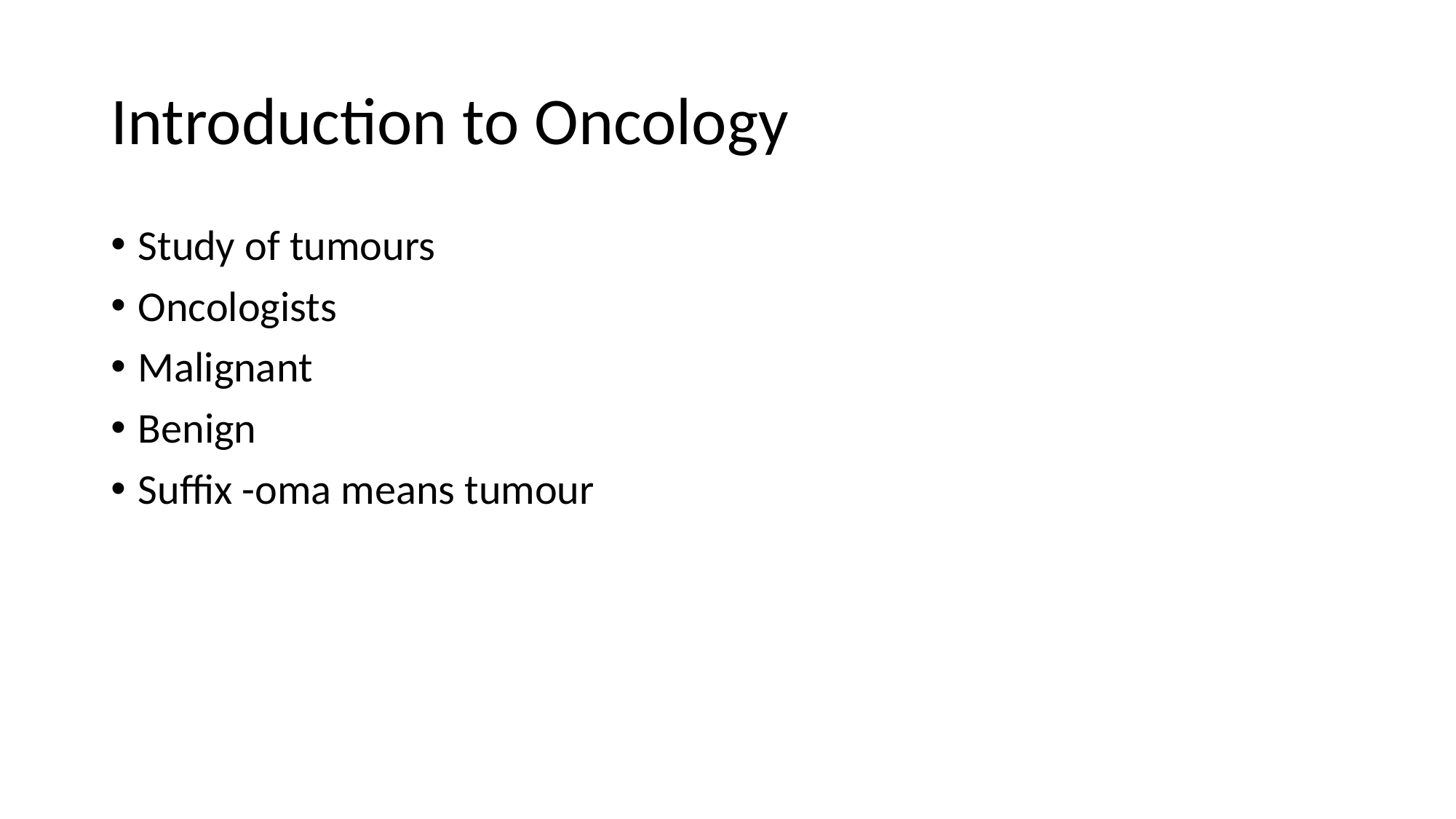

# Introduction to Oncology
Study of tumours
Oncologists
Malignant
Benign
Suffix -oma means tumour